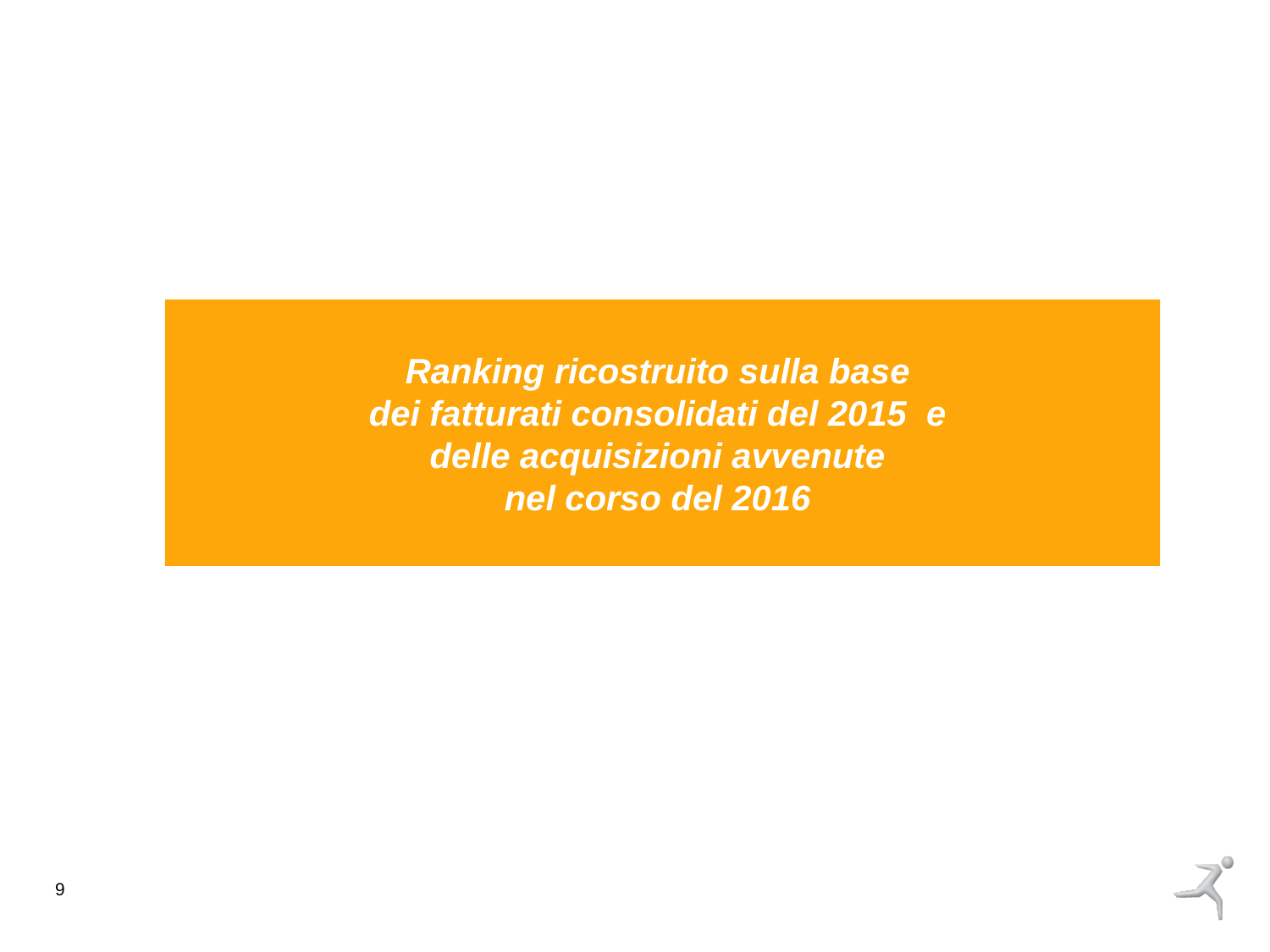

Ranking ricostruito sulla base
dei fatturati consolidati del 2015  e
delle acquisizioni avvenute
nel corso del 2016